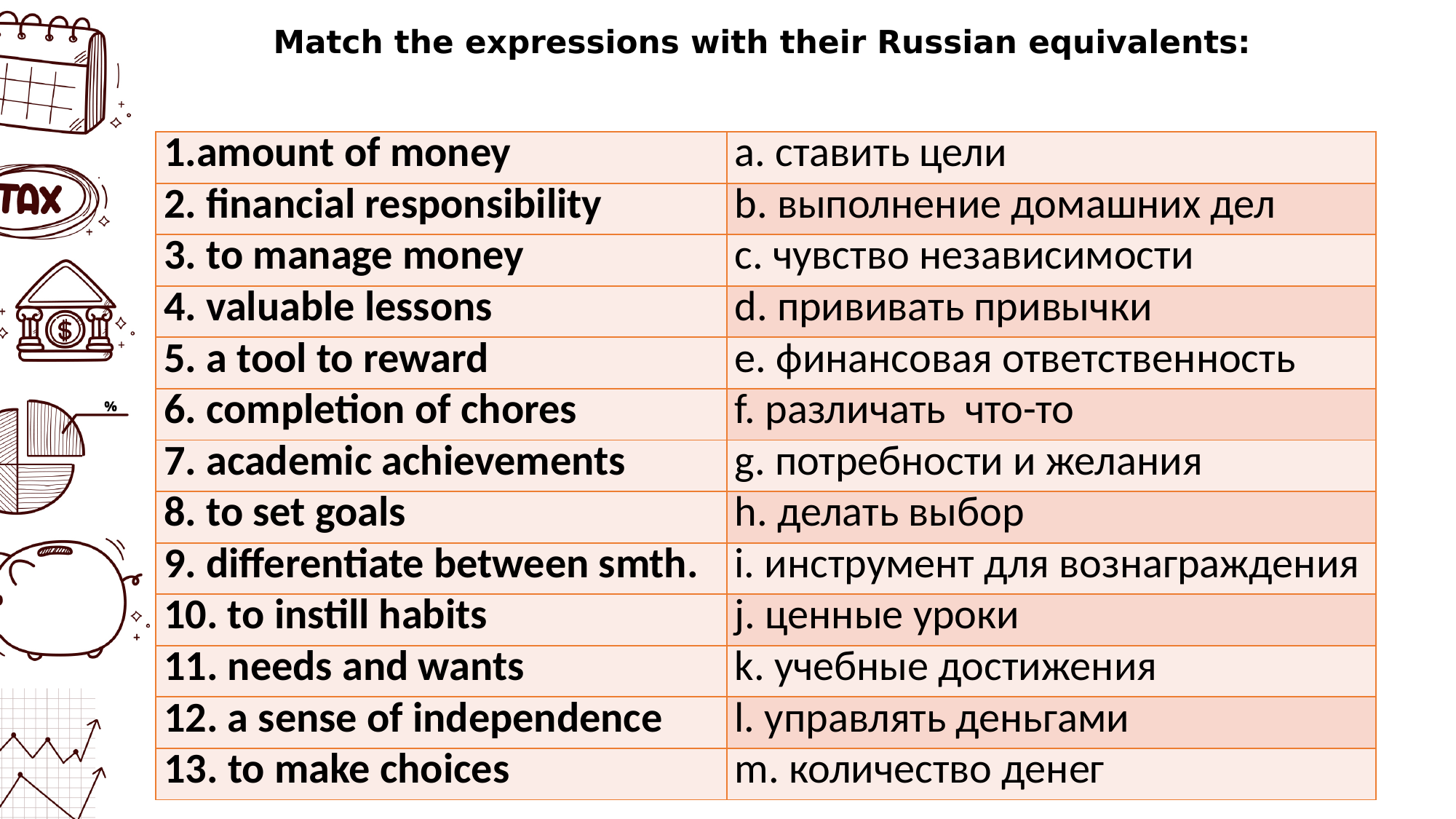

# Match the expressions with their Russian equivalents:
| 1.amount of money | a. ставить цели |
| --- | --- |
| 2. financial responsibility | b. выполнение домашних дел |
| 3. to manage money | c. чувство независимости |
| 4. valuable lessons | d. прививать привычки |
| 5. a tool to reward | e. финансовая ответственность |
| 6. completion of chores | f. различать что-то |
| 7. academic achievements | g. потребности и желания |
| 8. to set goals | h. делать выбор |
| 9. differentiate between smth. | i. инструмент для вознаграждения |
| 10. to instill habits | j. ценные уроки |
| 11. needs and wants | k. учебные достижения |
| 12. a sense of independence | l. управлять деньгами |
| 13. to make choices | m. количество денег |